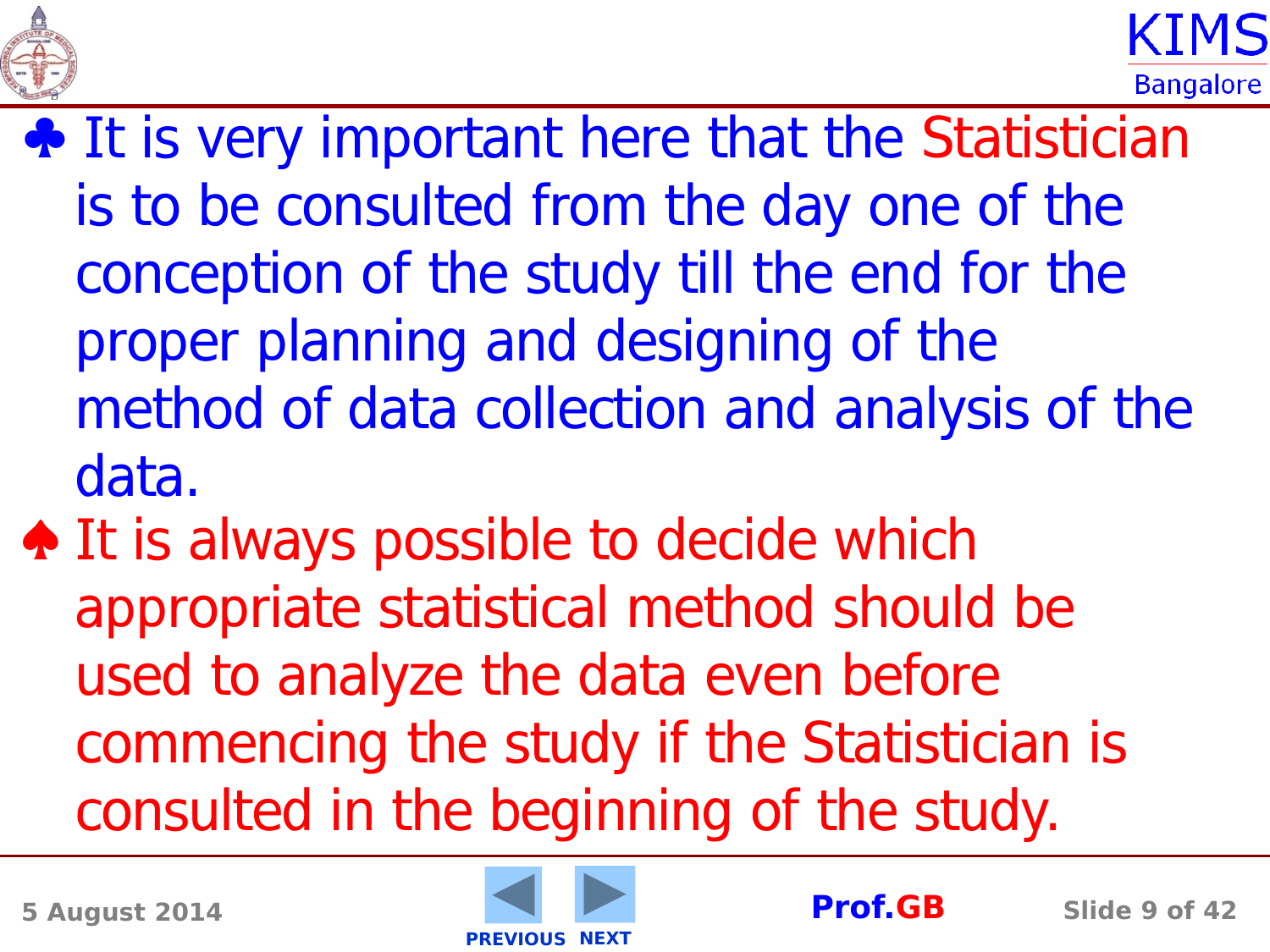

♣ It is very important here that the Statistician
   is to be consulted from the day one of the
   conception of the study till the end for the
   proper planning and designing of the
   method of data collection and analysis of the
   data.
♠ It is always possible to decide which
   appropriate statistical method should be
   used to analyze the data even before
   commencing the study if the Statistician is
   consulted in the beginning of the study.
5 August 2014